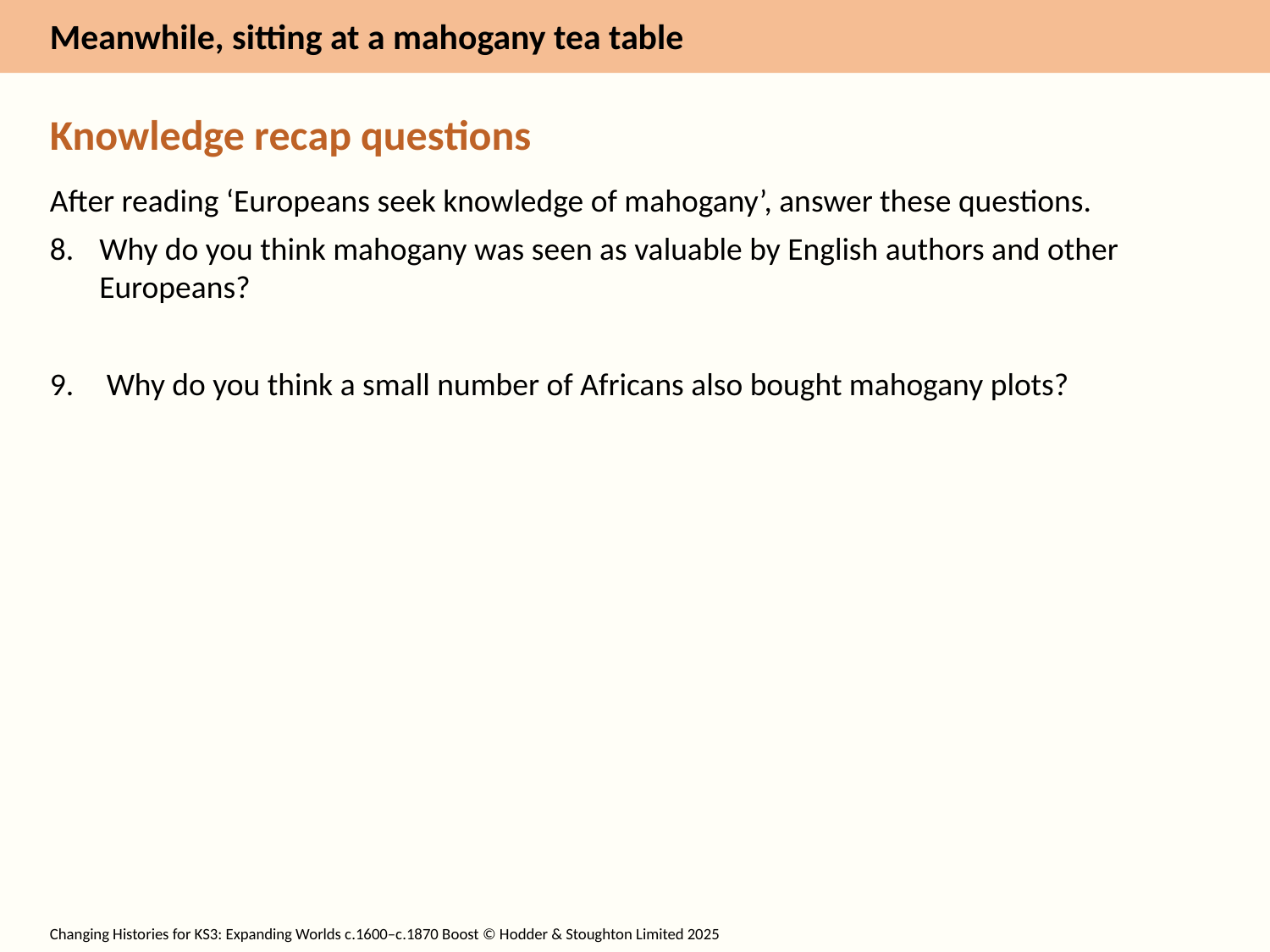

Knowledge recap questions
After reading ‘Europeans seek knowledge of mahogany’, answer these questions.
8.	Why do you think mahogany was seen as valuable by English authors and other Europeans?

9.	 Why do you think a small number of Africans also bought mahogany plots?